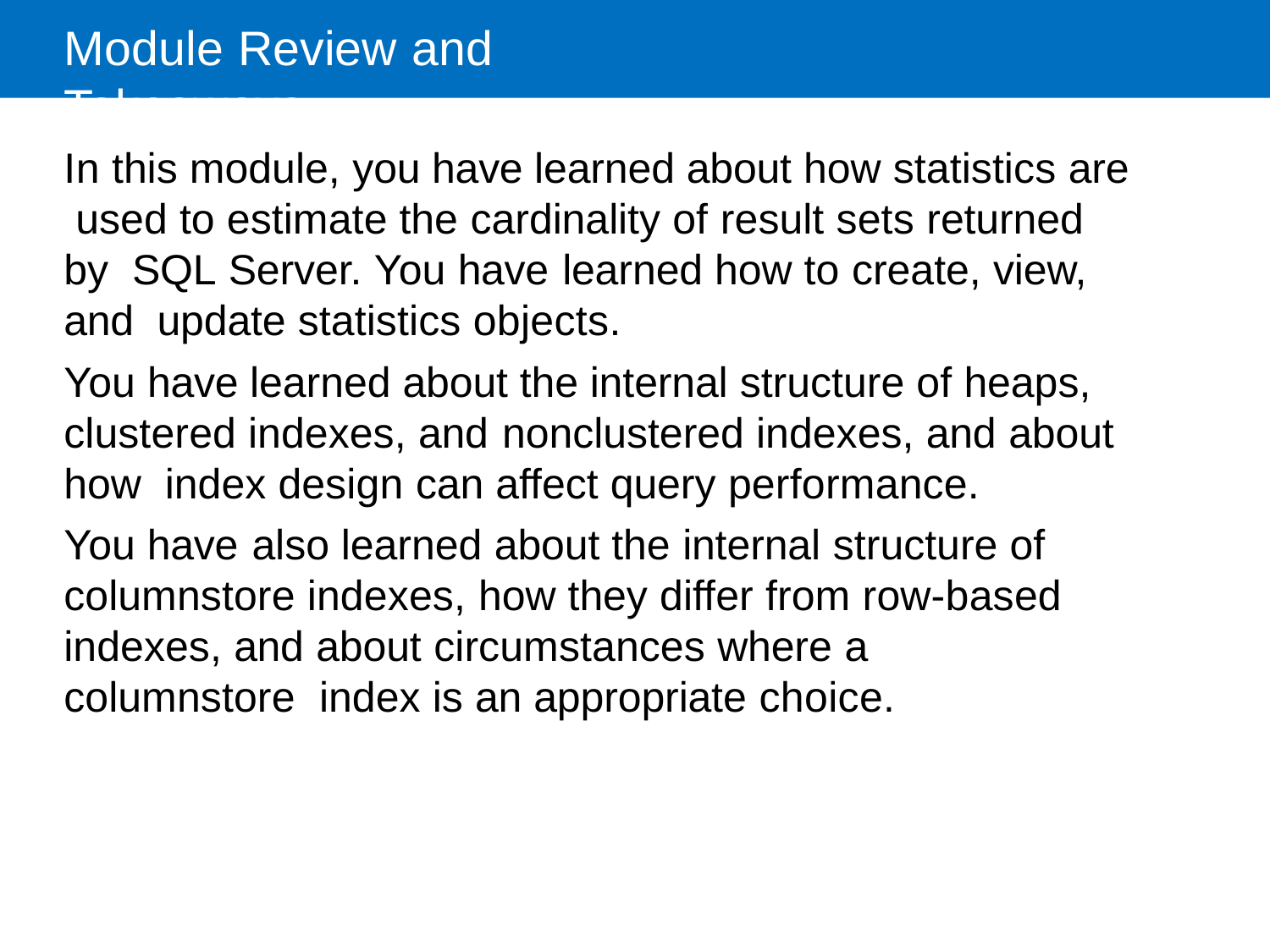

# Module Review and Takeaways
In this module, you have learned about how statistics are  used to estimate the cardinality of result sets returned by  SQL Server. You have learned how to create, view, and  update statistics objects.
You have learned about the internal structure of heaps,  clustered indexes, and nonclustered indexes, and about how  index design can affect query performance.
You have also learned about the internal structure of  columnstore indexes, how they differ from row-based  indexes, and about circumstances where a columnstore  index is an appropriate choice.